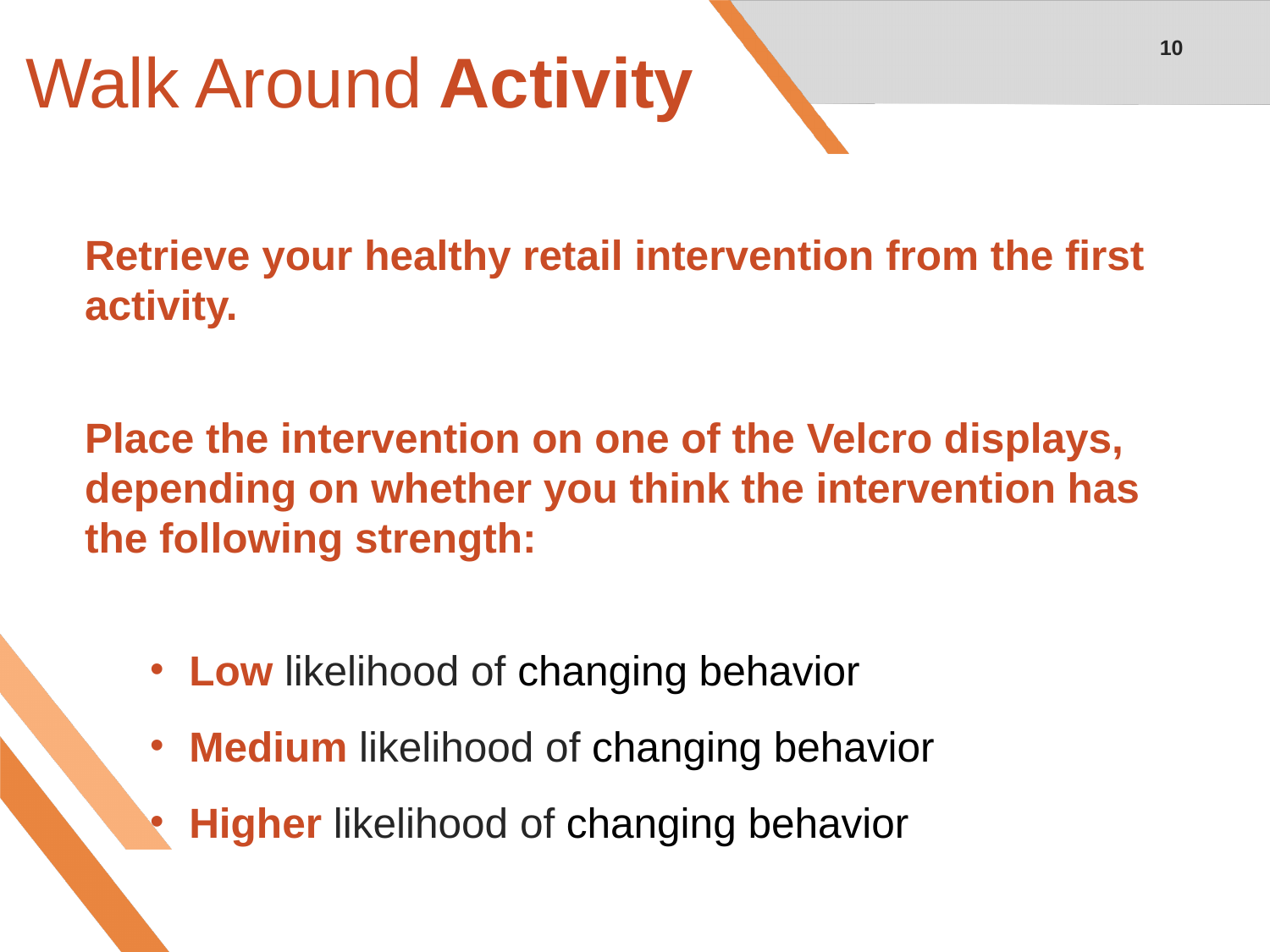

# Walk Around Activity
10
Retrieve your healthy retail intervention from the first activity.

Place the intervention on one of the Velcro displays, depending on whether you think the intervention has the following strength:

Low likelihood of changing behavior
Medium likelihood of changing behavior
Higher likelihood of changing behavior